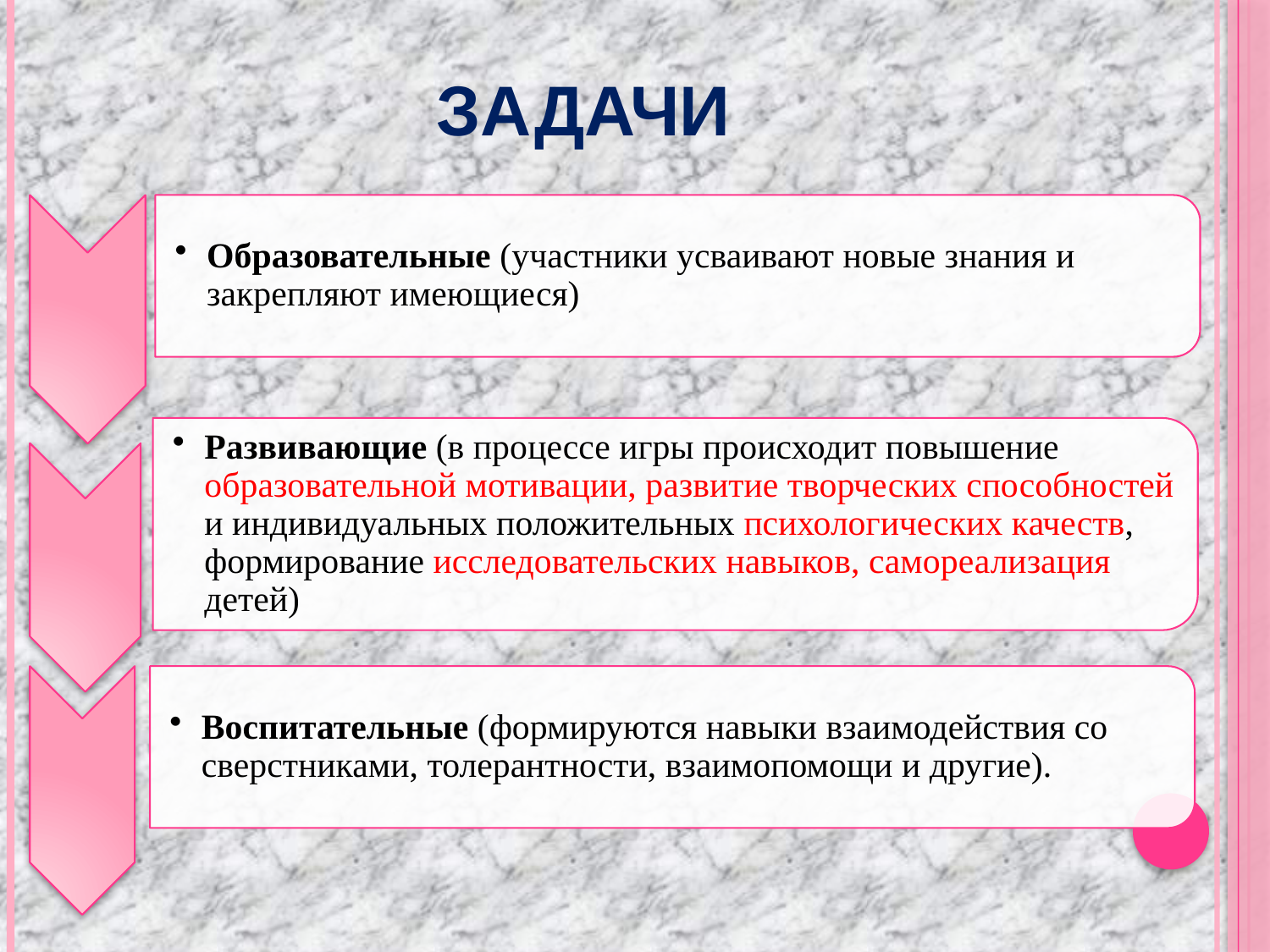

# Задачи

Образовательные (участники усваивают новые знания и закрепляют имеющиеся)

Развивающие (в процессе игры происходит повышение образовательной мотивации, развитие творческих способностей и индивидуальных положительных психологических качеств, формирование исследовательских навыков, самореализация детей)

Воспитательные (формируются навыки взаимодействия со сверстниками, толерантности, взаимопомощи и другие).